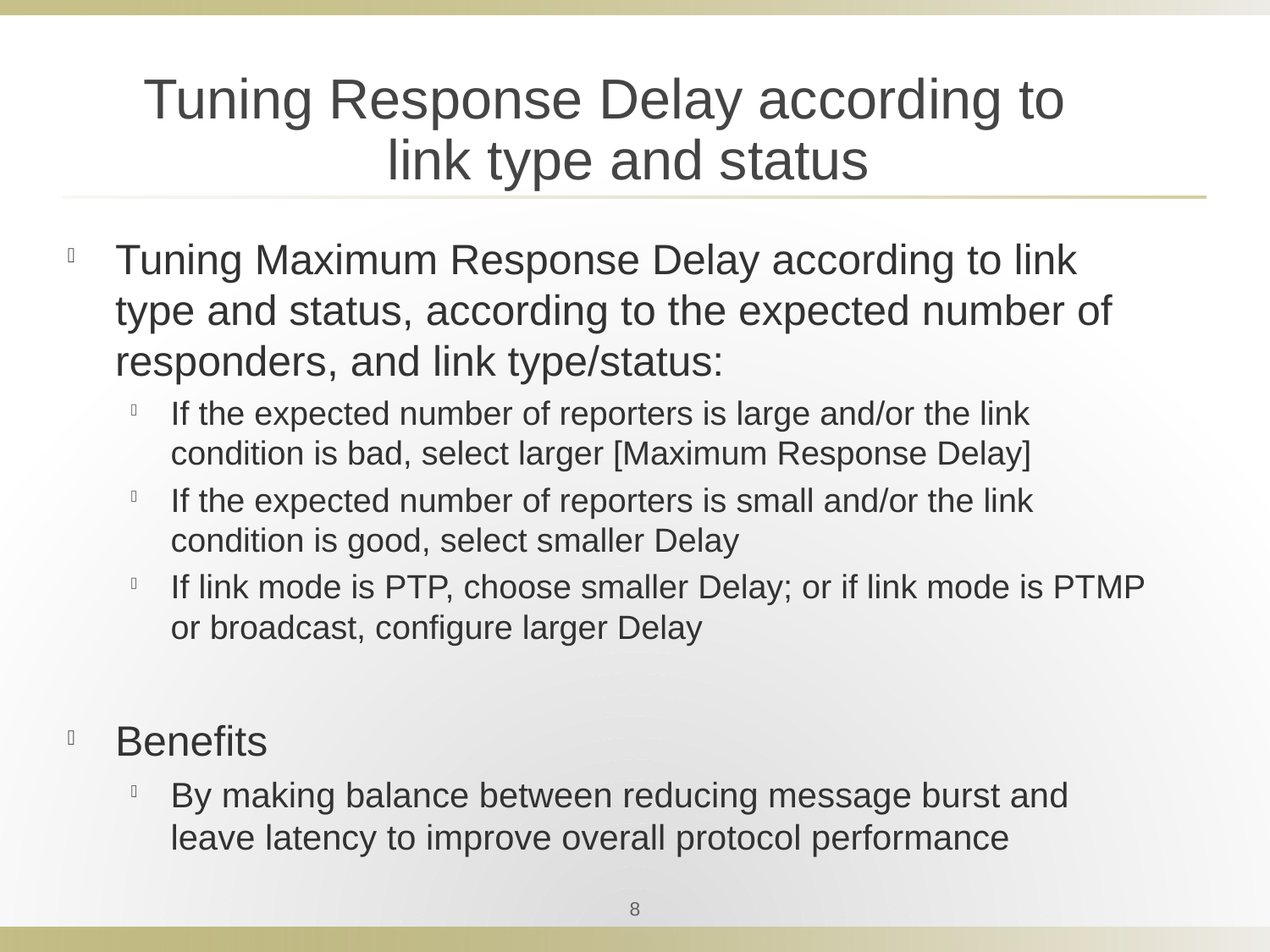

# Tuning Response Delay according to link type and status
Tuning Maximum Response Delay according to link type and status, according to the expected number of responders, and link type/status:
If the expected number of reporters is large and/or the link condition is bad, select larger [Maximum Response Delay]
If the expected number of reporters is small and/or the link condition is good, select smaller Delay
If link mode is PTP, choose smaller Delay; or if link mode is PTMP or broadcast, configure larger Delay

Benefits
By making balance between reducing message burst and leave latency to improve overall protocol performance
8